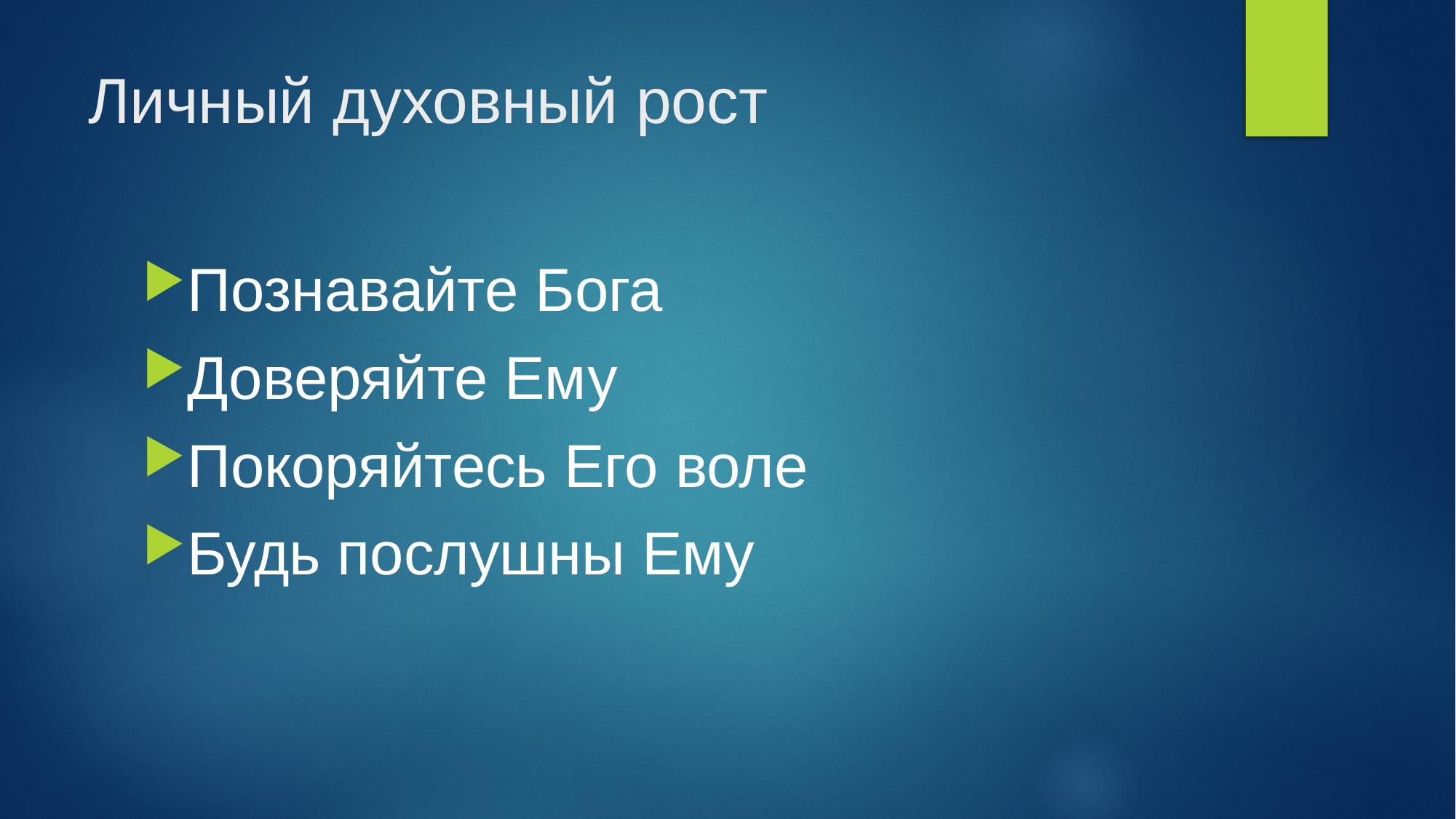

# Личный духовный рост
Познавайте Бога
Доверяйте Ему
Покоряйтесь Его воле
Будь послушны Ему